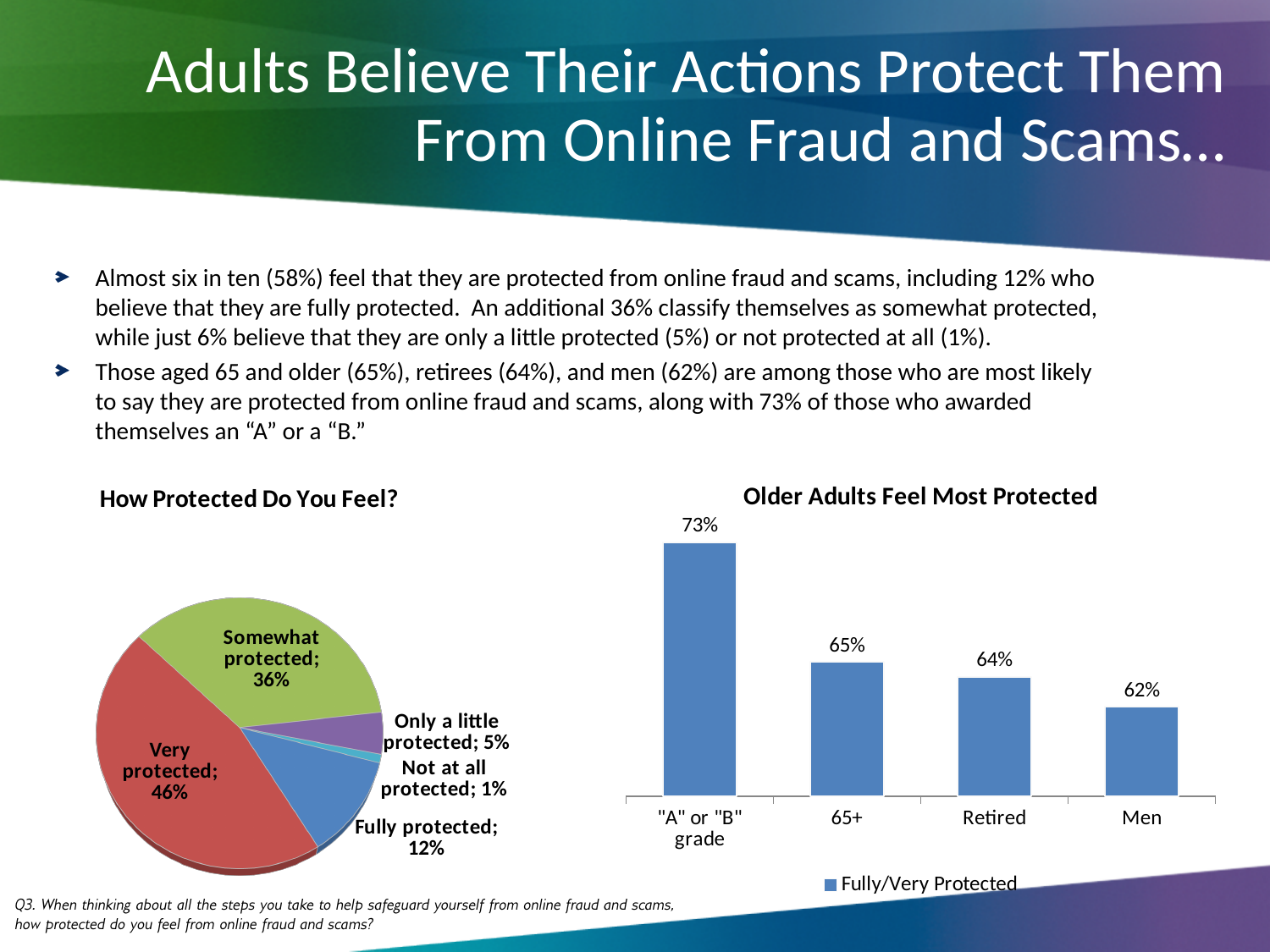

# Adults Believe Their Actions Protect Them From Online Fraud and Scams…
Almost six in ten (58%) feel that they are protected from online fraud and scams, including 12% who believe that they are fully protected.  An additional 36% classify themselves as somewhat protected, while just 6% believe that they are only a little protected (5%) or not protected at all (1%).
Those aged 65 and older (65%), retirees (64%), and men (62%) are among those who are most likely to say they are protected from online fraud and scams, along with 73% of those who awarded themselves an “A” or a “B.”

### Chart: Older Adults Feel Most Protected

| Category | Fully/Very Protected |
|---|---|
| "A" or "B" grade | 0.73 |
| 65+ | 0.65 |
| Retired | 0.64 |
| Men | 0.62 |

[unsupported chart]

Q3. When thinking about all the steps you take to help safeguard yourself from online fraud and scams,
how protected do you feel from online fraud and scams?